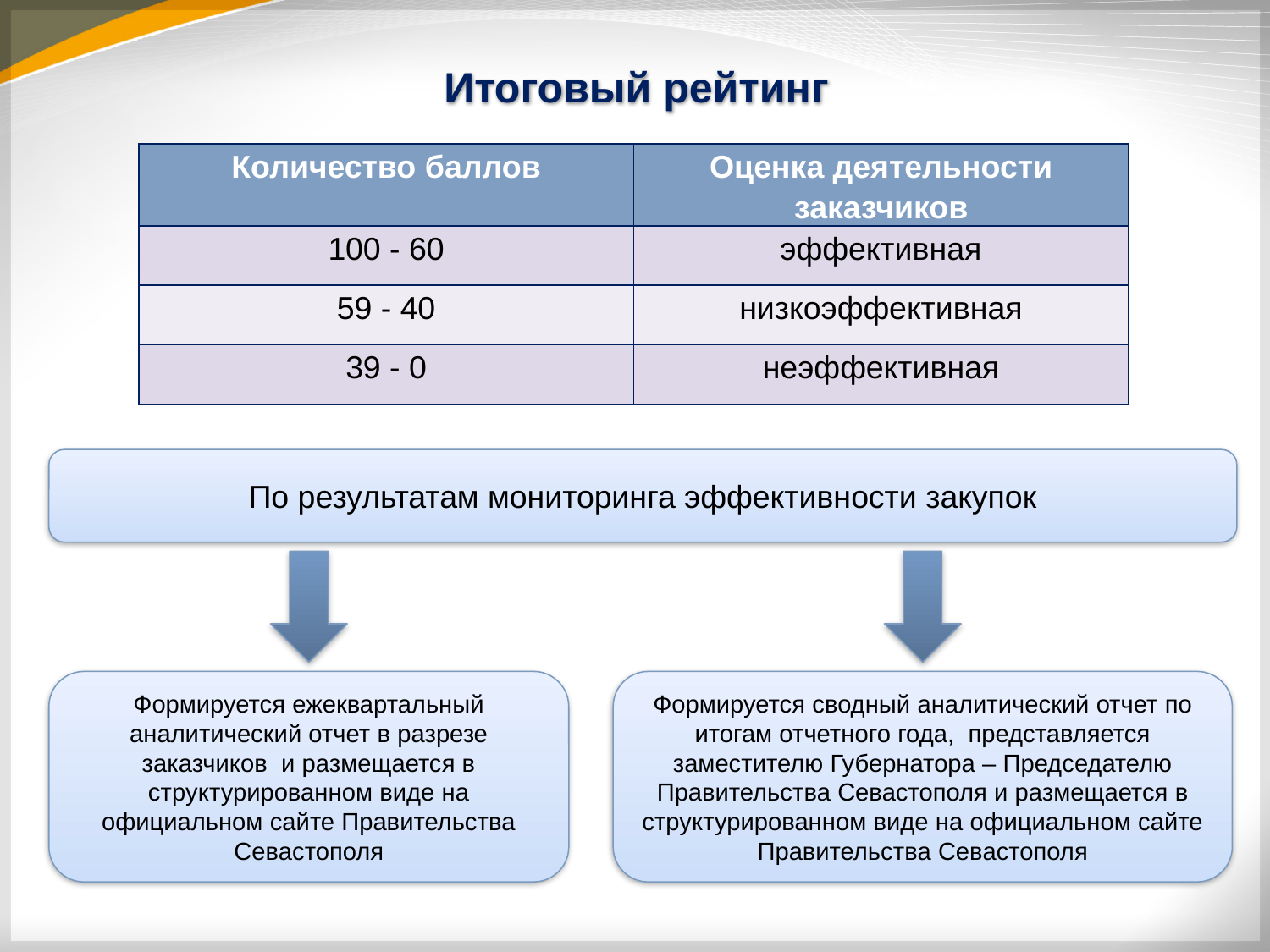

Итоговый рейтинг
| Количество баллов | Оценка деятельности заказчиков |
| --- | --- |
| 100 - 60 | эффективная |
| 59 - 40 | низкоэффективная |
| 39 - 0 | неэффективная |
По результатам мониторинга эффективности закупок

Формируется ежеквартальный аналитический отчет в разрезе заказчиков  и размещается в структурированном виде на официальном сайте Правительства Севастополя
Формируется сводный аналитический отчет по итогам отчетного года,  представляется заместителю Губернатора – Председателю Правительства Севастополя и размещается в структурированном виде на официальном сайте Правительства Севастополя